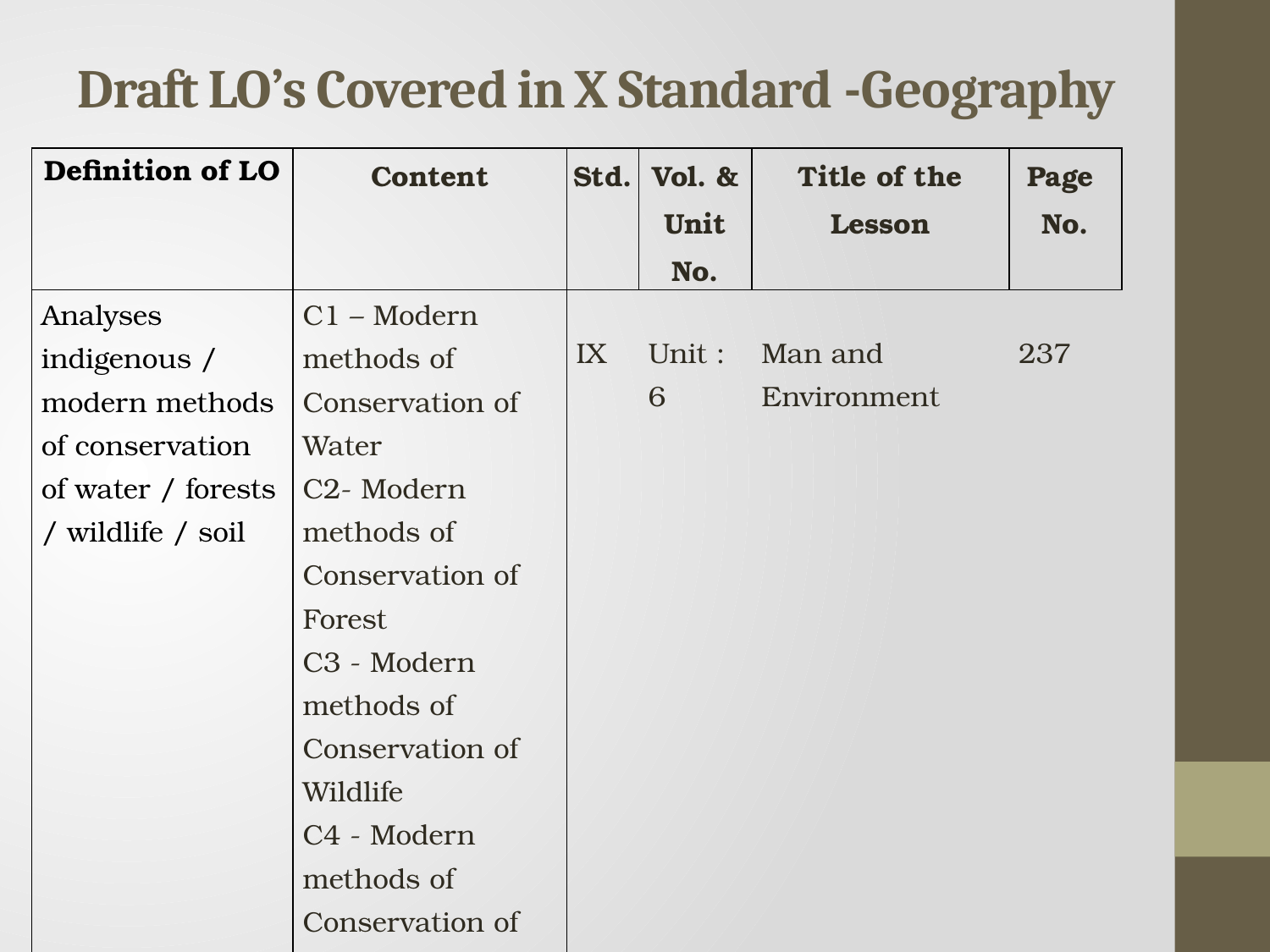

# Draft LO’s Covered in X Standard -Geography
| Definition of LO | Content | Std. | Vol. & Unit No. | Title of the Lesson | Page No. |
| --- | --- | --- | --- | --- | --- |
| Analyses indigenous / modern methods of conservation of water / forests / wildlife / soil | C1 – Modern methods of Conservation of Water C2- Modern methods of Conservation of Forest C3 - Modern methods of Conservation of Wildlife C4 - Modern methods of Conservation of Soil | IX | Unit : 6 | Man and Environment | 237 |